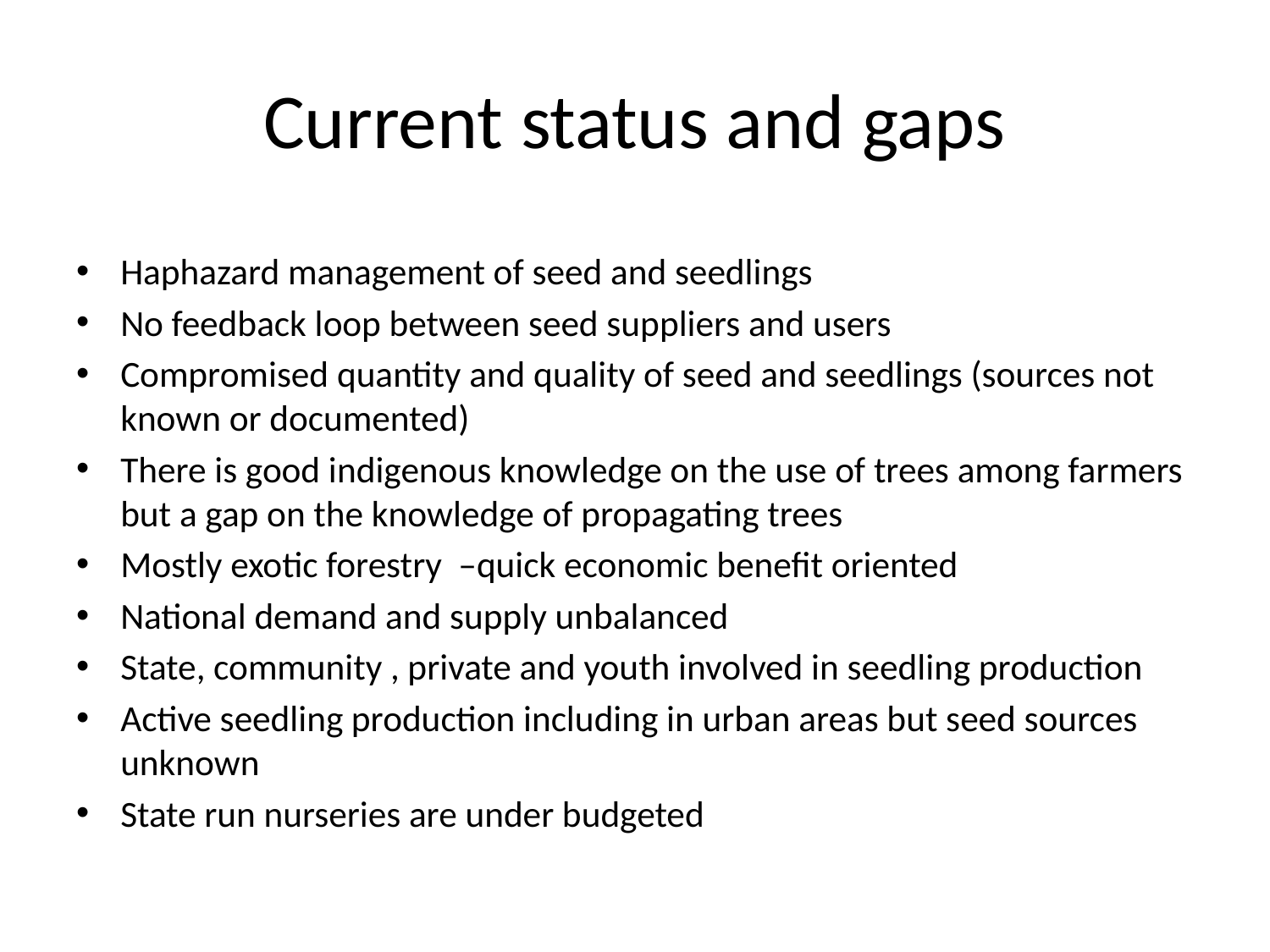

# Current status and gaps

Haphazard management of seed and seedlings
No feedback loop between seed suppliers and users
Compromised quantity and quality of seed and seedlings (sources not known or documented)
There is good indigenous knowledge on the use of trees among farmers but a gap on the knowledge of propagating trees
Mostly exotic forestry  –quick economic benefit oriented
National demand and supply unbalanced
State, community , private and youth involved in seedling production
Active seedling production including in urban areas but seed sources unknown
State run nurseries are under budgeted